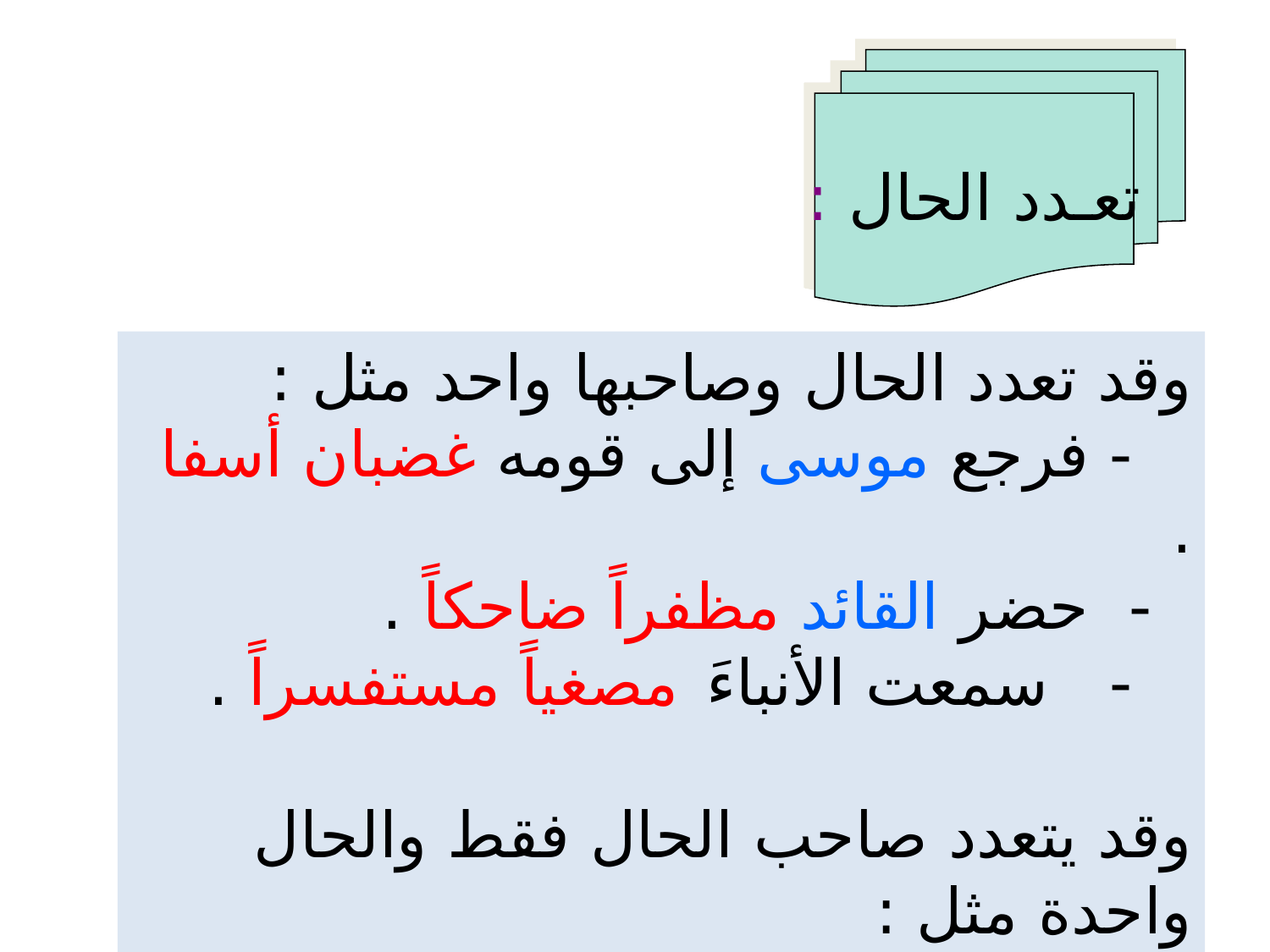

تعـدد الحال :
وقد تعدد الحال وصاحبها واحد مثل :
   - فرجع موسى إلى قومه غضبان أسفا  .
  -  حضر القائد مظفراً ضاحكاً .
   -   سمعت الأنباءَ مصغياً مستفسراً .

وقد يتعدد صاحب الحال فقط والحال واحدة مثل :
  -وسخّر لكم الشمس والقمر دائبين .